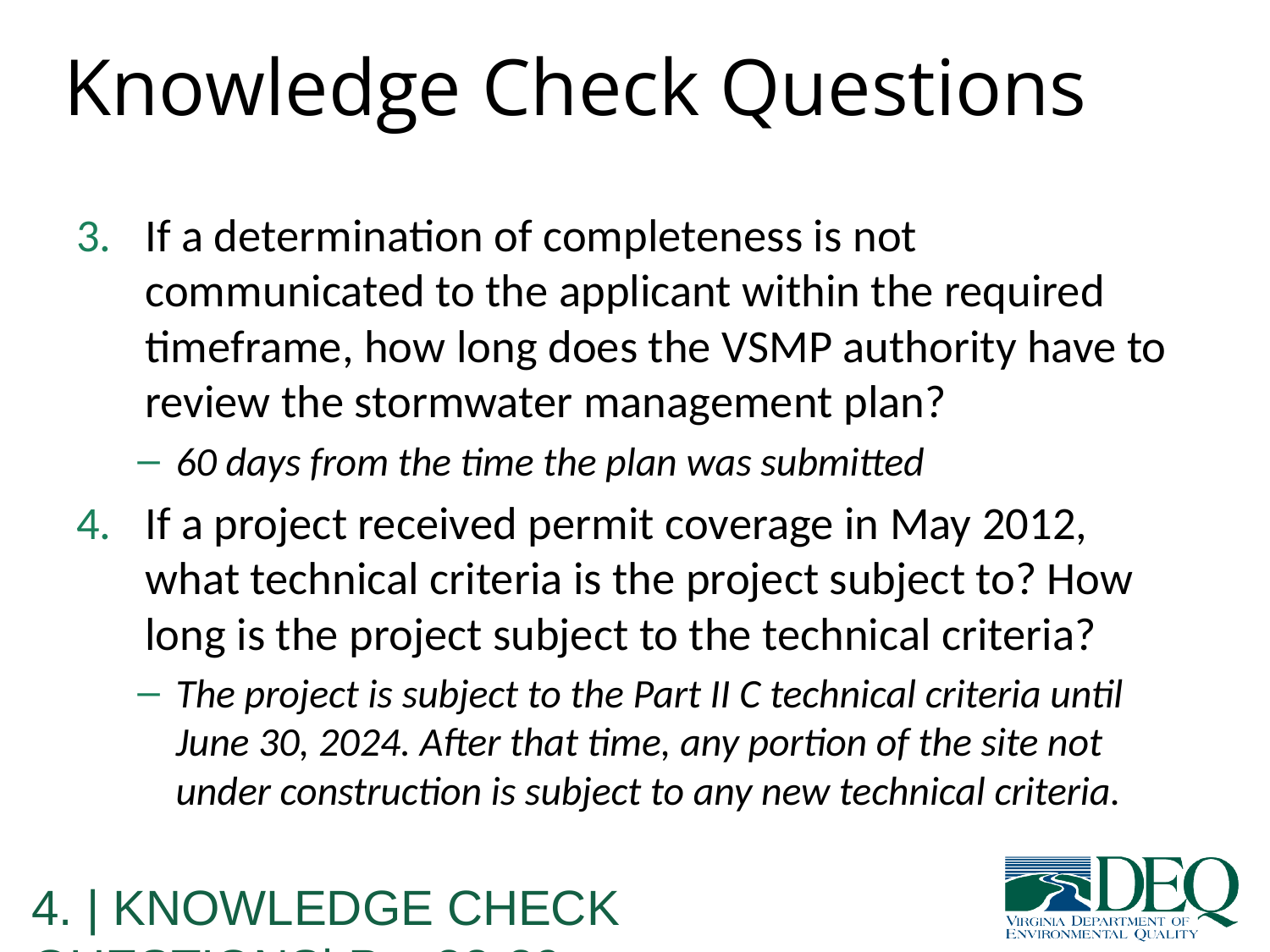

# Knowledge Check Questions
If a determination of completeness is not communicated to the applicant within the required timeframe, how long does the VSMP authority have to review the stormwater management plan?
60 days from the time the plan was submitted
If a project received permit coverage in May 2012, what technical criteria is the project subject to? How long is the project subject to the technical criteria?
The project is subject to the Part II C technical criteria until June 30, 2024. After that time, any portion of the site not under construction is subject to any new technical criteria.
4. | KNOWLEDGE CHECK QUESTIONS| Pg. 38-39